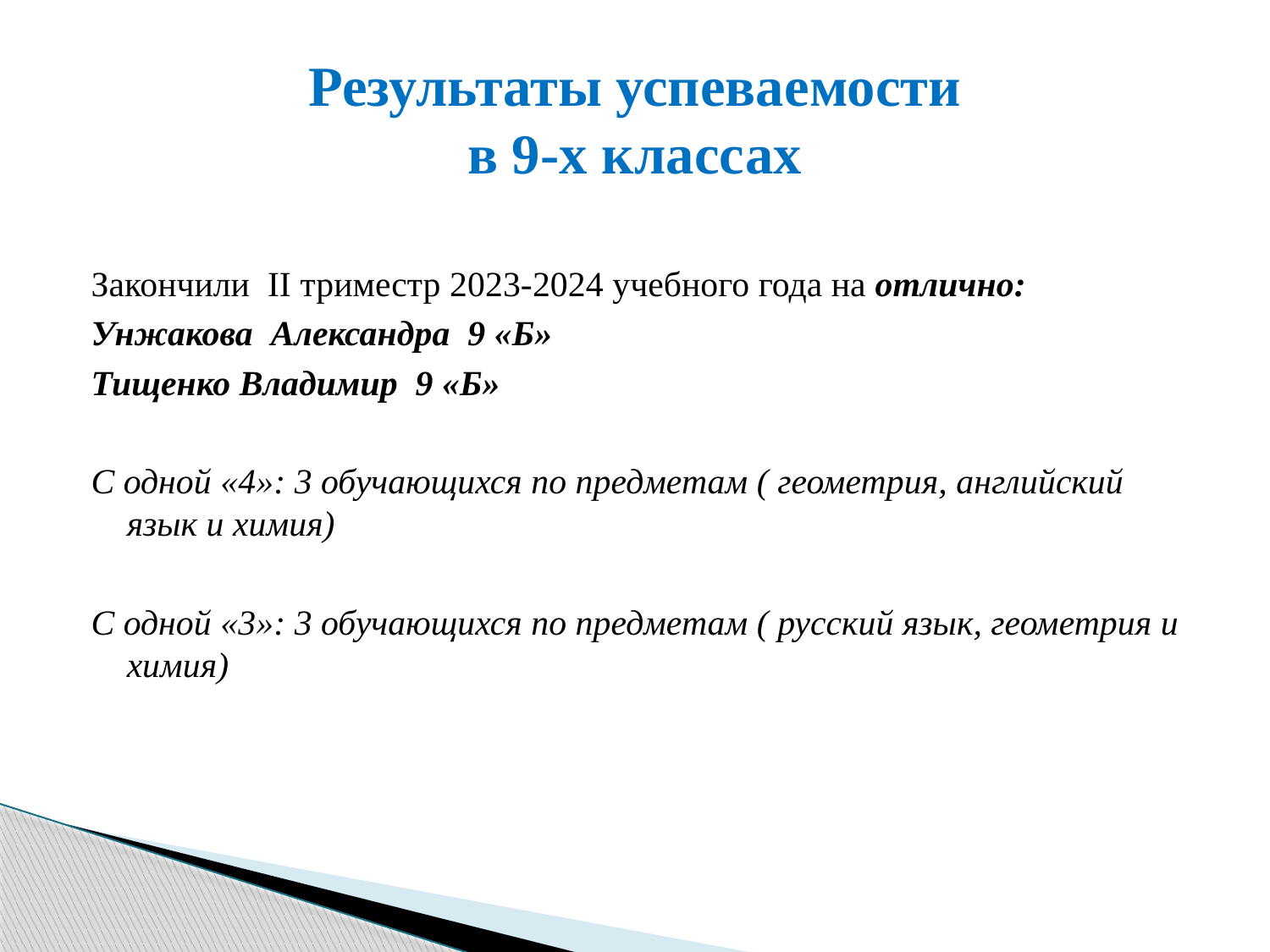

# Результаты успеваемости в 9-х классах

Закончили  II триместр 2023-2024 учебного года на отлично:
Унжакова  Александра  9 «Б»
Тищенко Владимир  9 «Б»

С одной «4»: 3 обучающихся по предметам ( геометрия, английский язык и химия)

С одной «3»: 3 обучающихся по предметам ( русский язык, геометрия и химия)